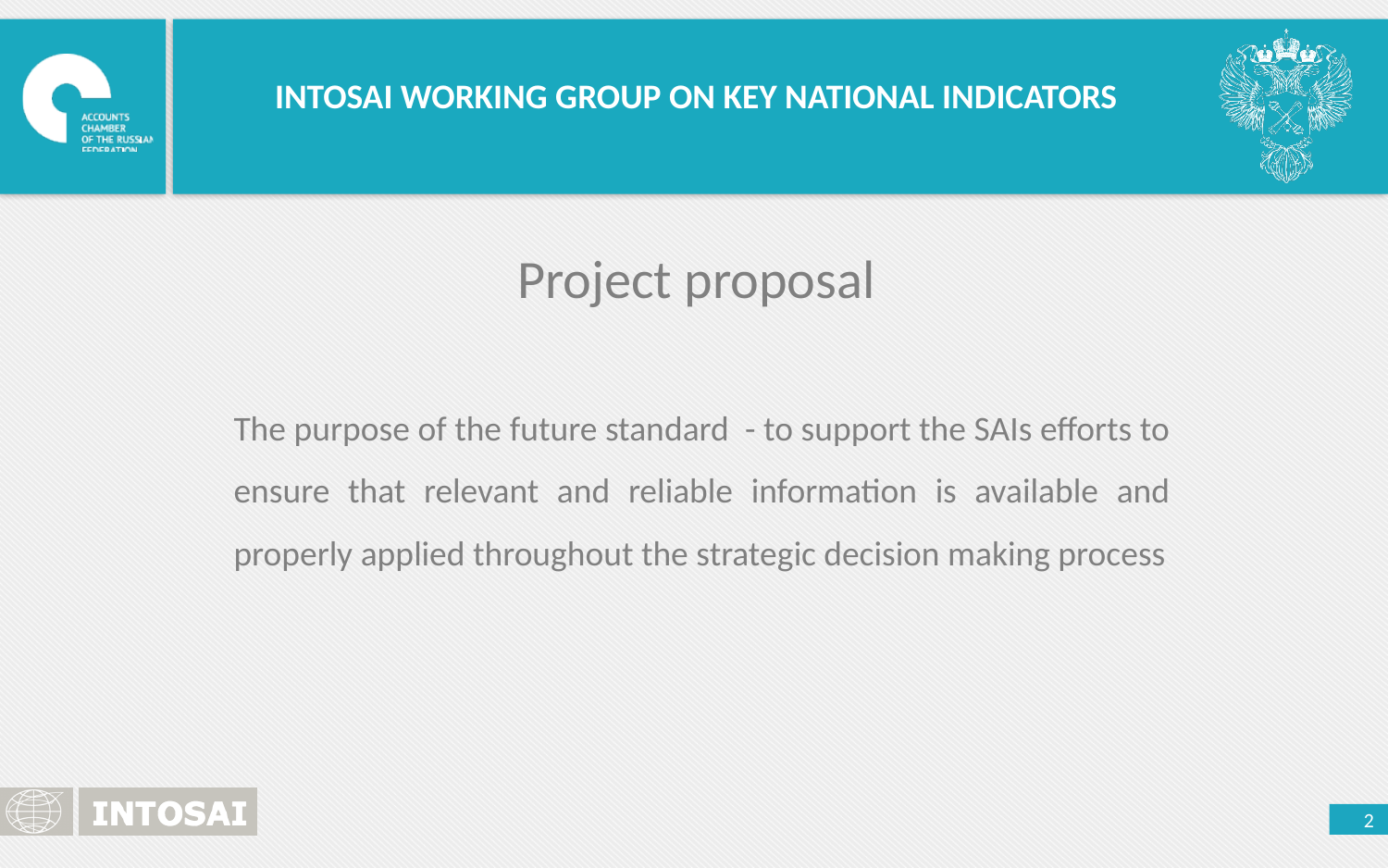

INTOSAI WORKING GROUP ON KEY NATIONAL INDICATORS
Project proposal

The purpose of the future standard  - to support the SAIs efforts to ensure that relevant and reliable information is available and properly applied throughout the strategic decision making process